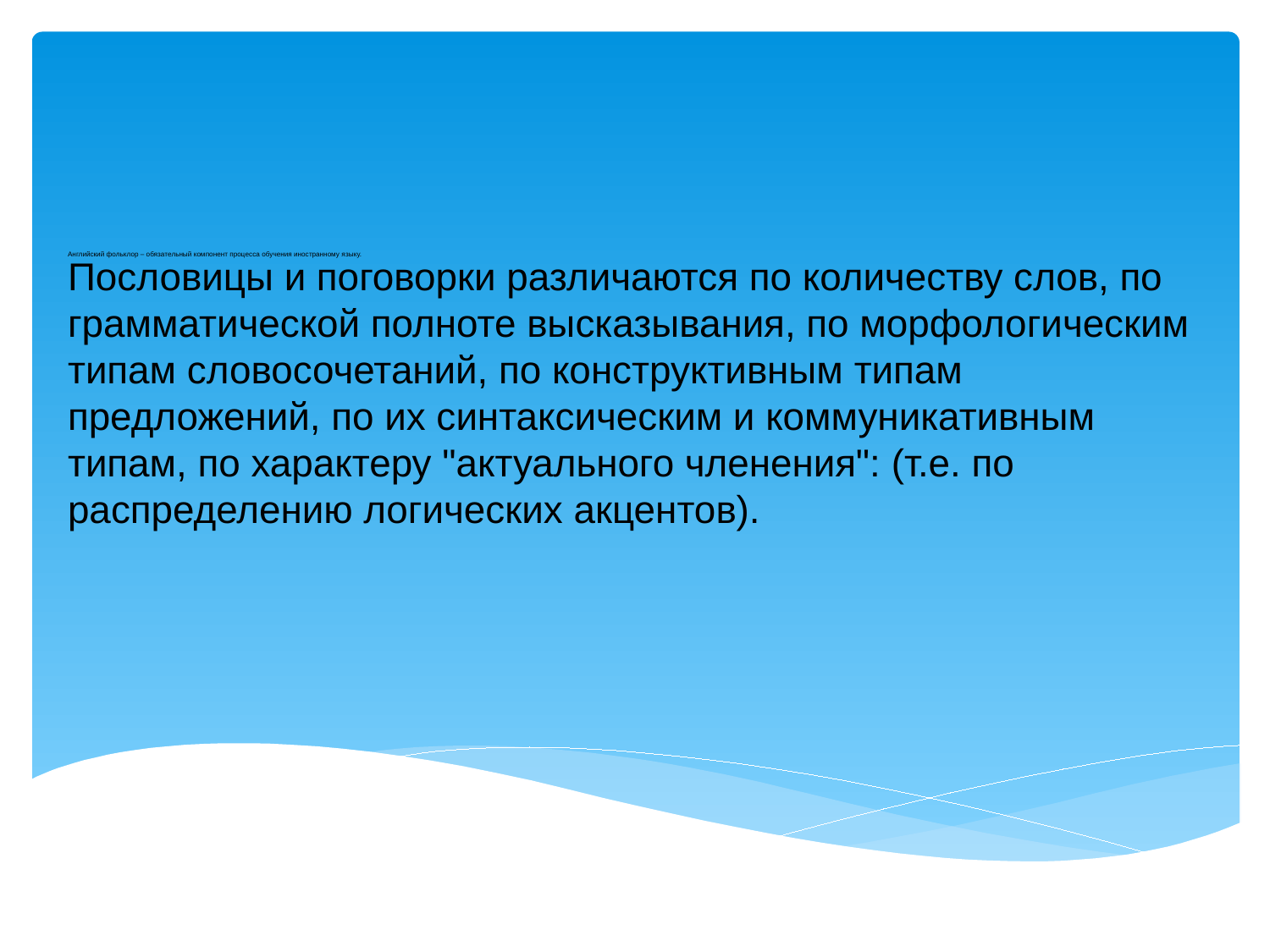

# Английский фольклор – обязательный компонент процесса обучения иностранному языку.
Пословицы и поговорки различаются по количеству слов, по грамматической полноте высказывания, по морфологическим типам словосочетаний, по конструктивным типам предложений, по их синтаксическим и коммуникативным типам, по характеру "актуального членения": (т.е. по распределению логических акцентов).